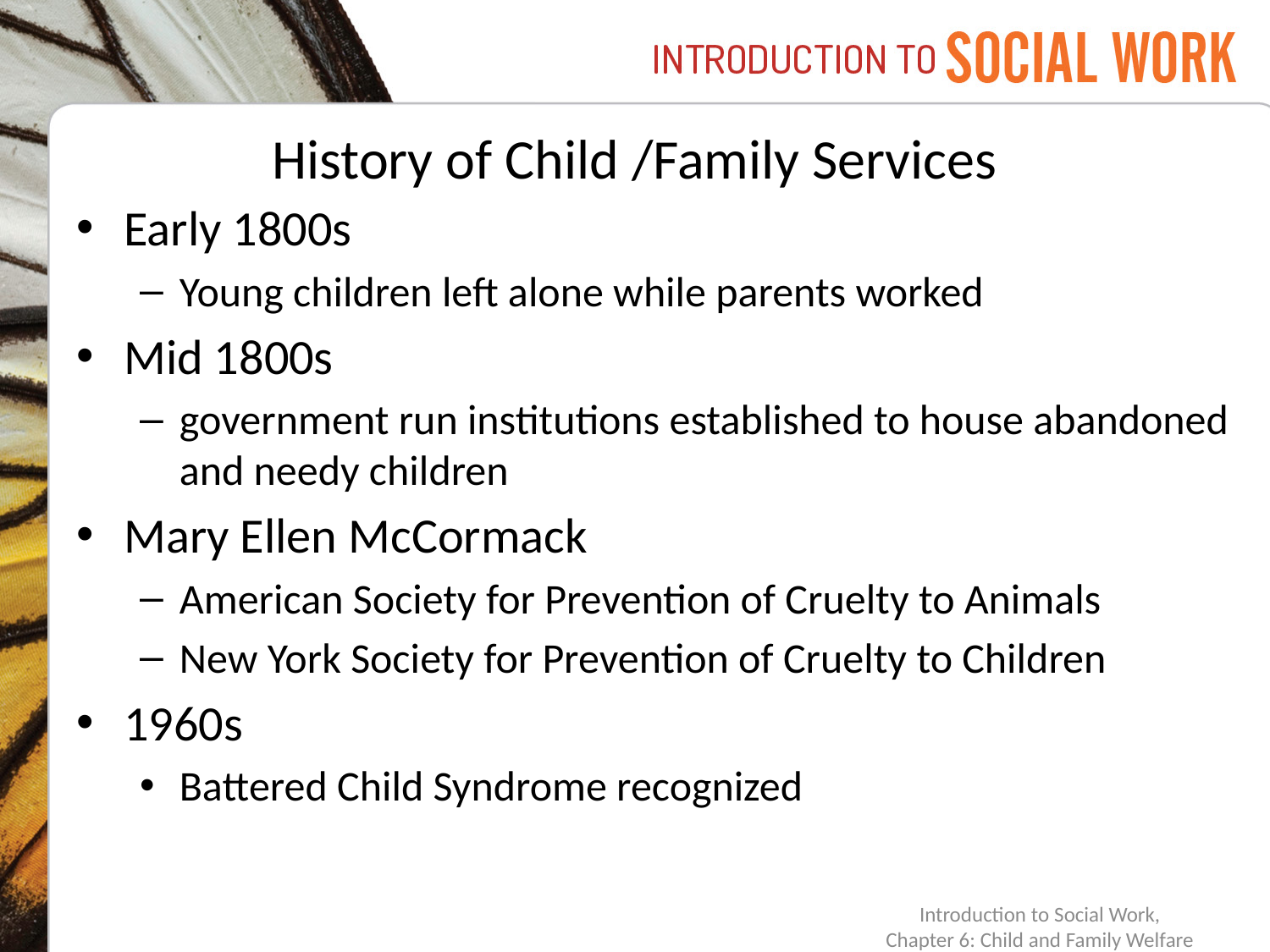

# History of Child /Family Services
Early 1800s
Young children left alone while parents worked
Mid 1800s
government run institutions established to house abandoned and needy children
Mary Ellen McCormack
American Society for Prevention of Cruelty to Animals
New York Society for Prevention of Cruelty to Children
1960s
Battered Child Syndrome recognized

Introduction to Social Work,
Chapter 6: Child and Family Welfare